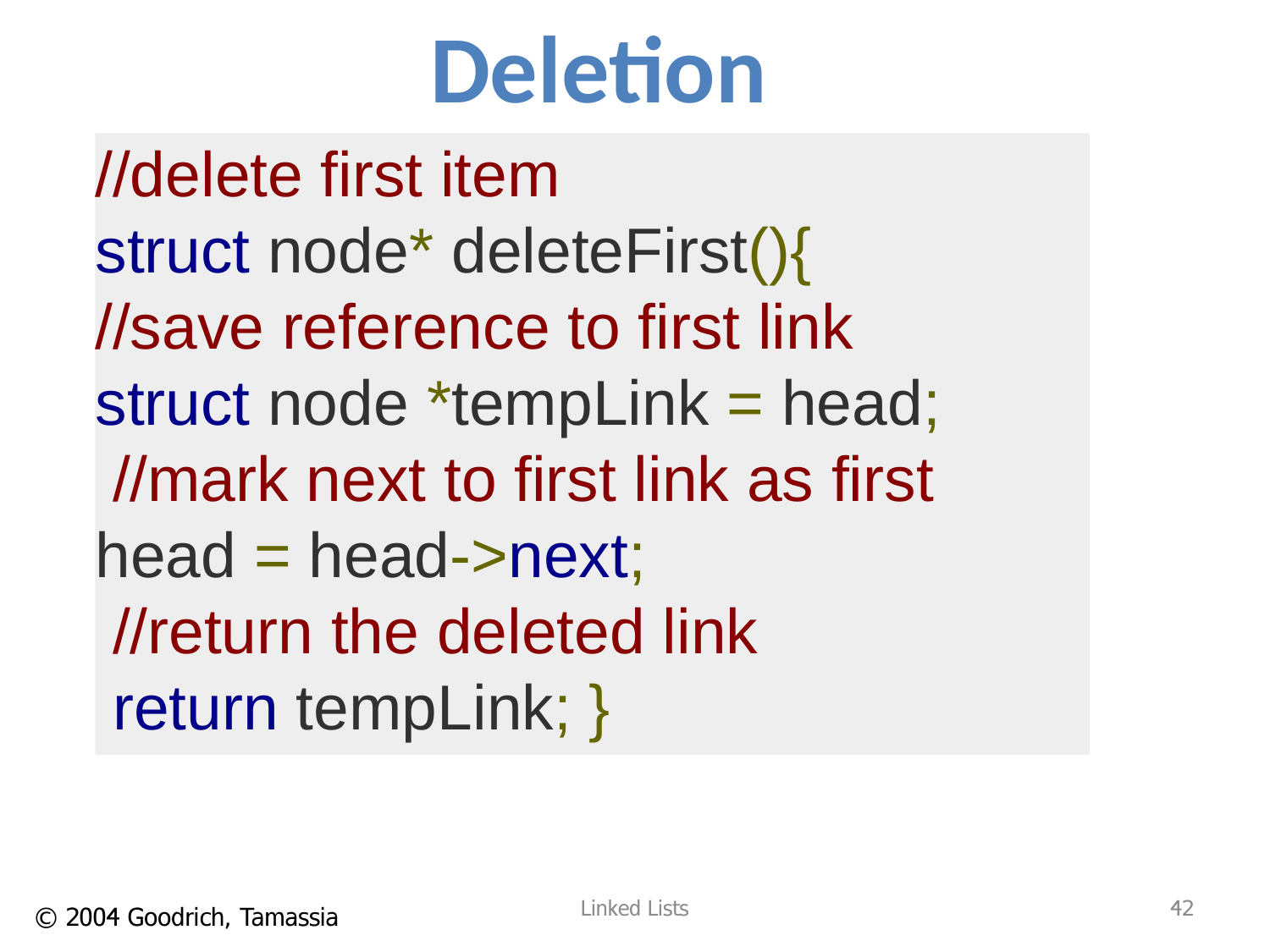

# Deletion
//delete first item
struct node* deleteFirst(){
//save reference to first link
struct node *tempLink = head;
 //mark next to first link as first
head = head->next;
 //return the deleted link
 return tempLink; }
Linked Lists
42